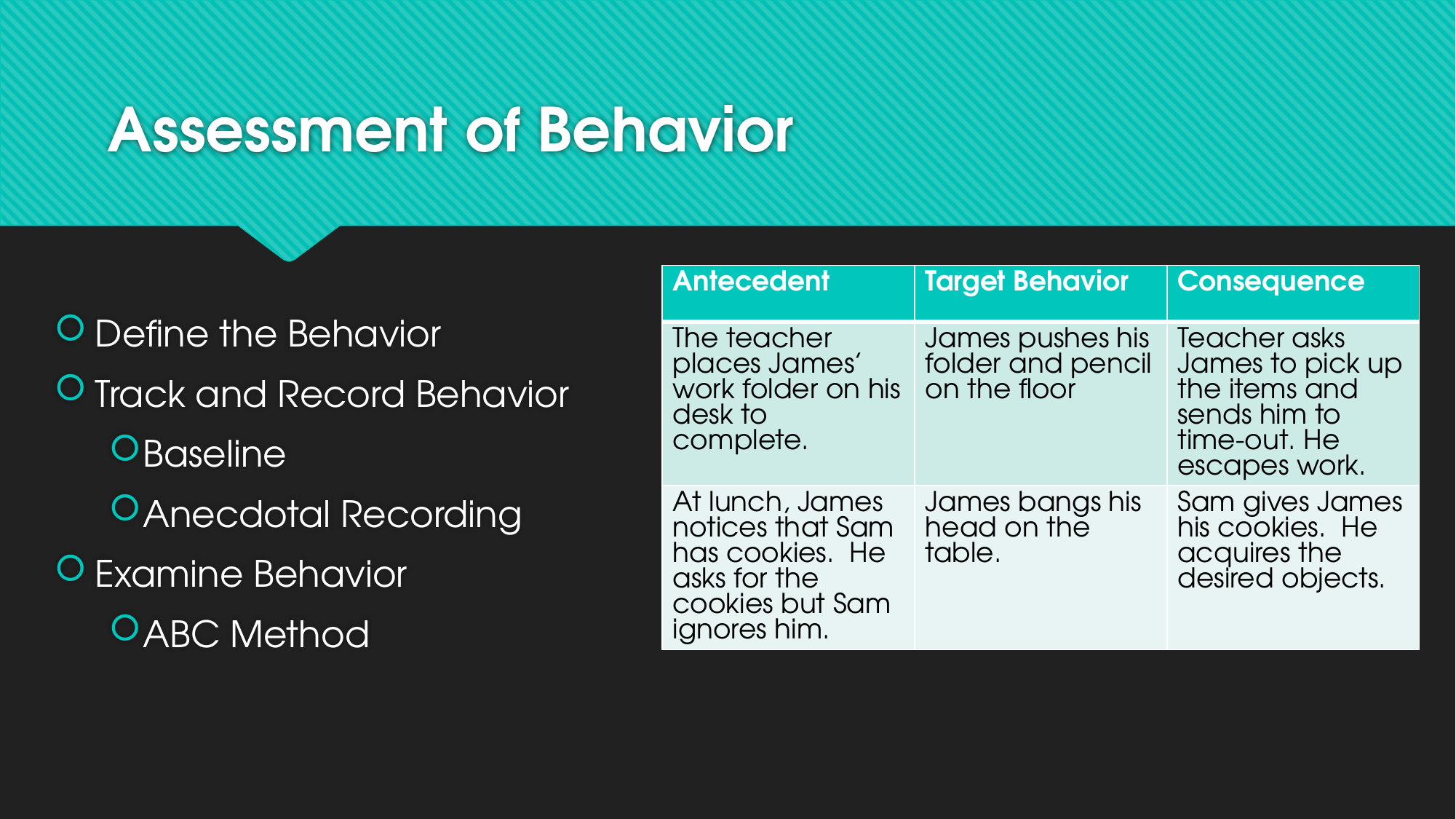

# Assessment of Behavior
Define the Behavior
Track and Record Behavior
Baseline
Anecdotal Recording
Examine Behavior
ABC Method
| Antecedent | Target Behavior | Consequence |
| --- | --- | --- |
| The teacher places James’ work folder on his desk to complete. | James pushes his folder and pencil on the floor | Teacher asks James to pick up the items and sends him to time-out. He escapes work. |
| At lunch, James notices that Sam has cookies. He asks for the cookies but Sam ignores him. | James bangs his head on the table. | Sam gives James his cookies. He acquires the desired objects. |